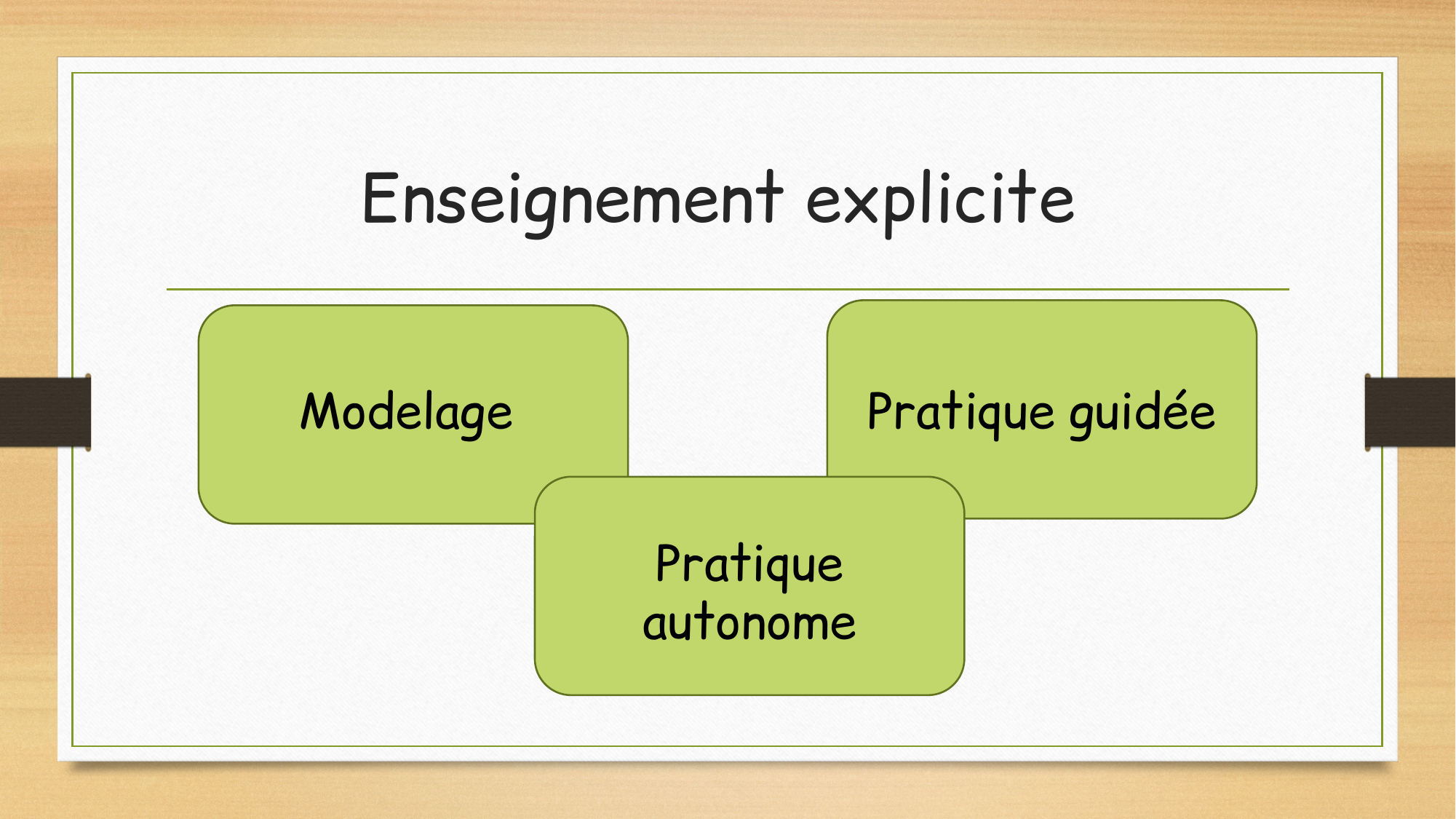

# Enseignement explicite

Pratique guidée
Modelage

Pratique autonome